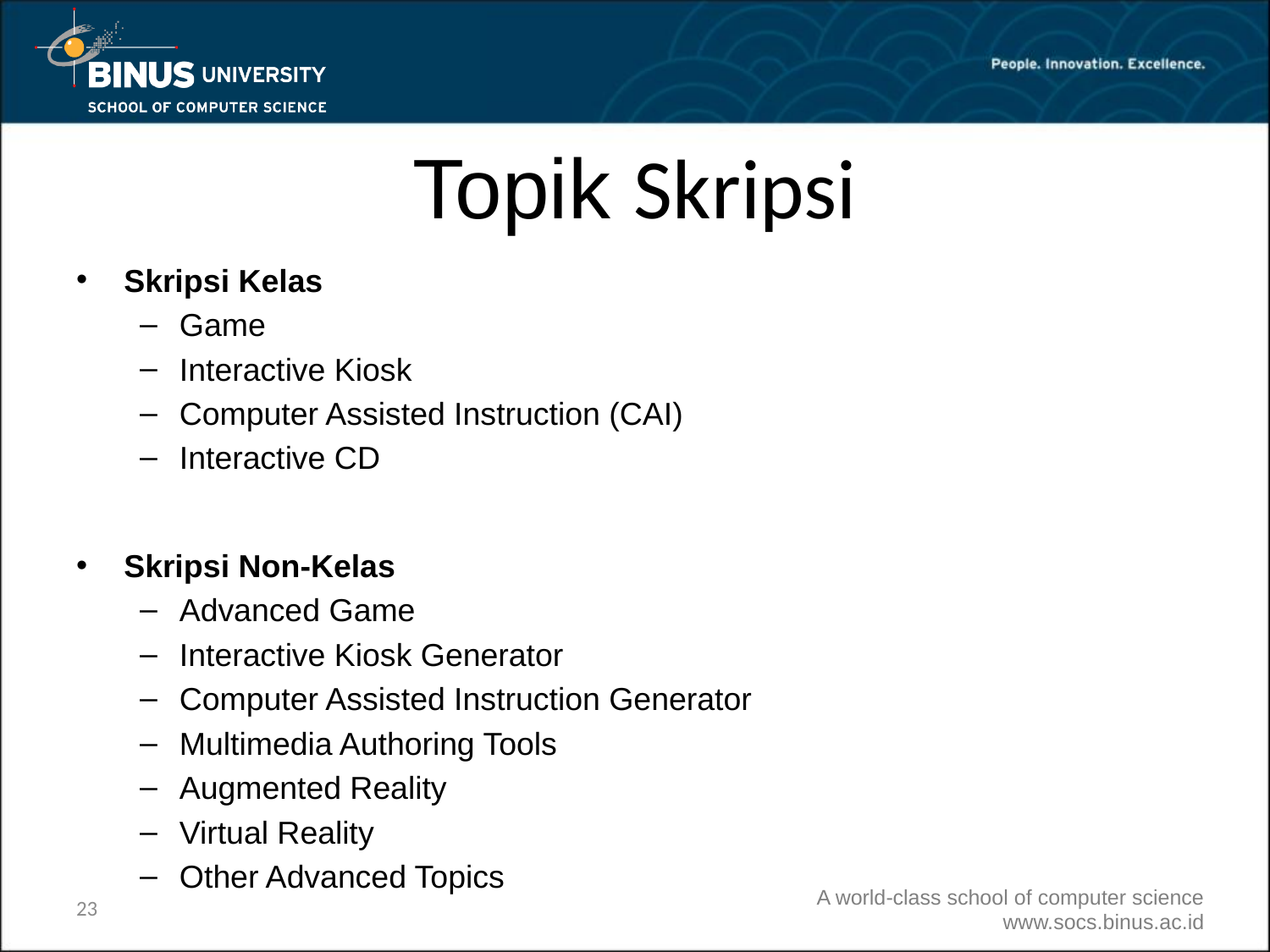

# Topik Skripsi
Skripsi Kelas
Game
Interactive Kiosk
Computer Assisted Instruction (CAI)
Interactive CD

Skripsi Non-Kelas
Advanced Game
Interactive Kiosk Generator
Computer Assisted Instruction Generator
Multimedia Authoring Tools
Augmented Reality
Virtual Reality
Other Advanced Topics

23